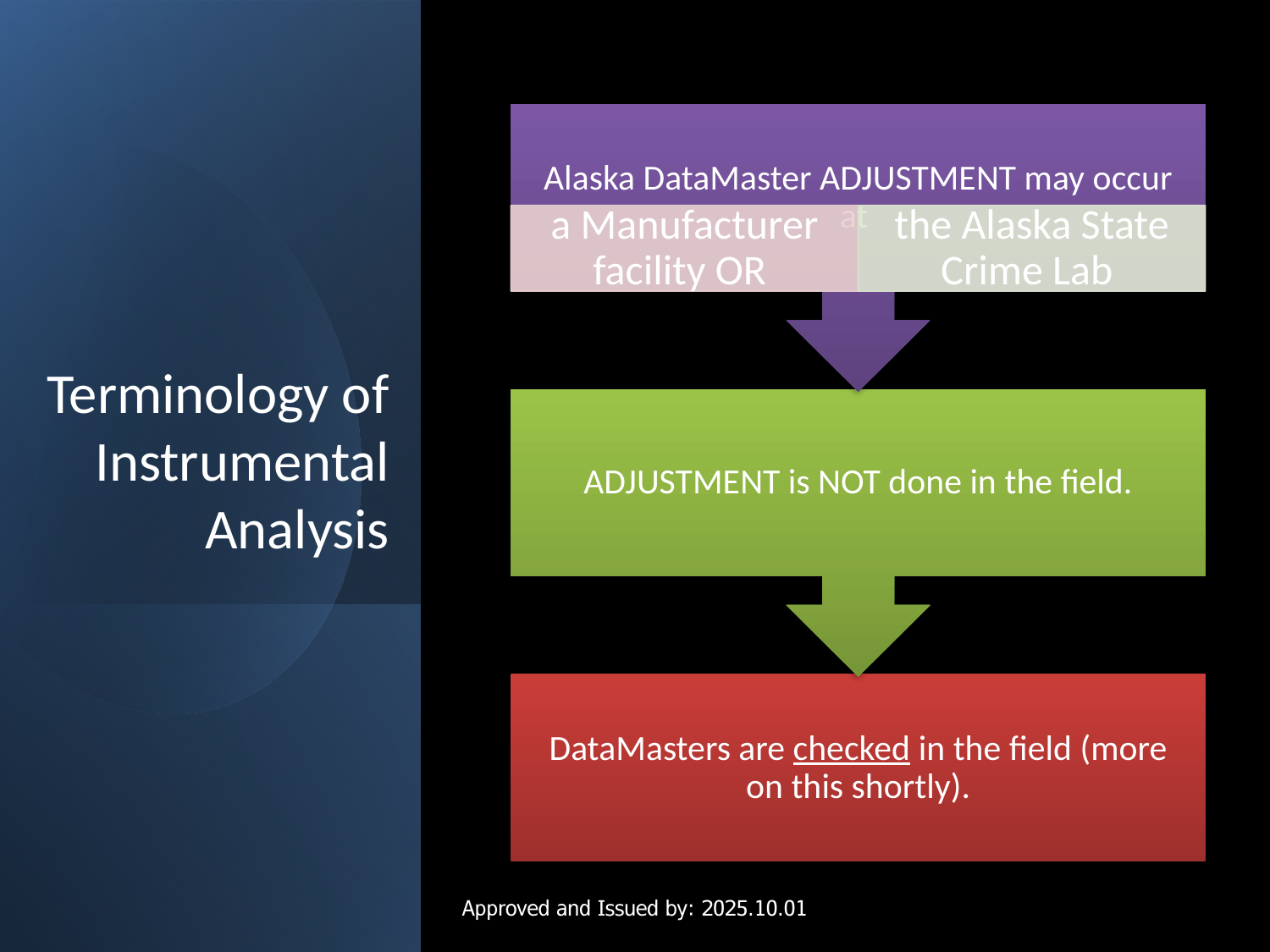

DataMasters are checked in the field (more on this shortly).
ADJUSTMENT is NOT done in the field.
Alaska DataMaster ADJUSTMENT may occur at
a Manufacturer facility OR
the Alaska State Crime Lab

# Terminology of Instrumental Analysis

Approved and Issued by: 2025.10.01